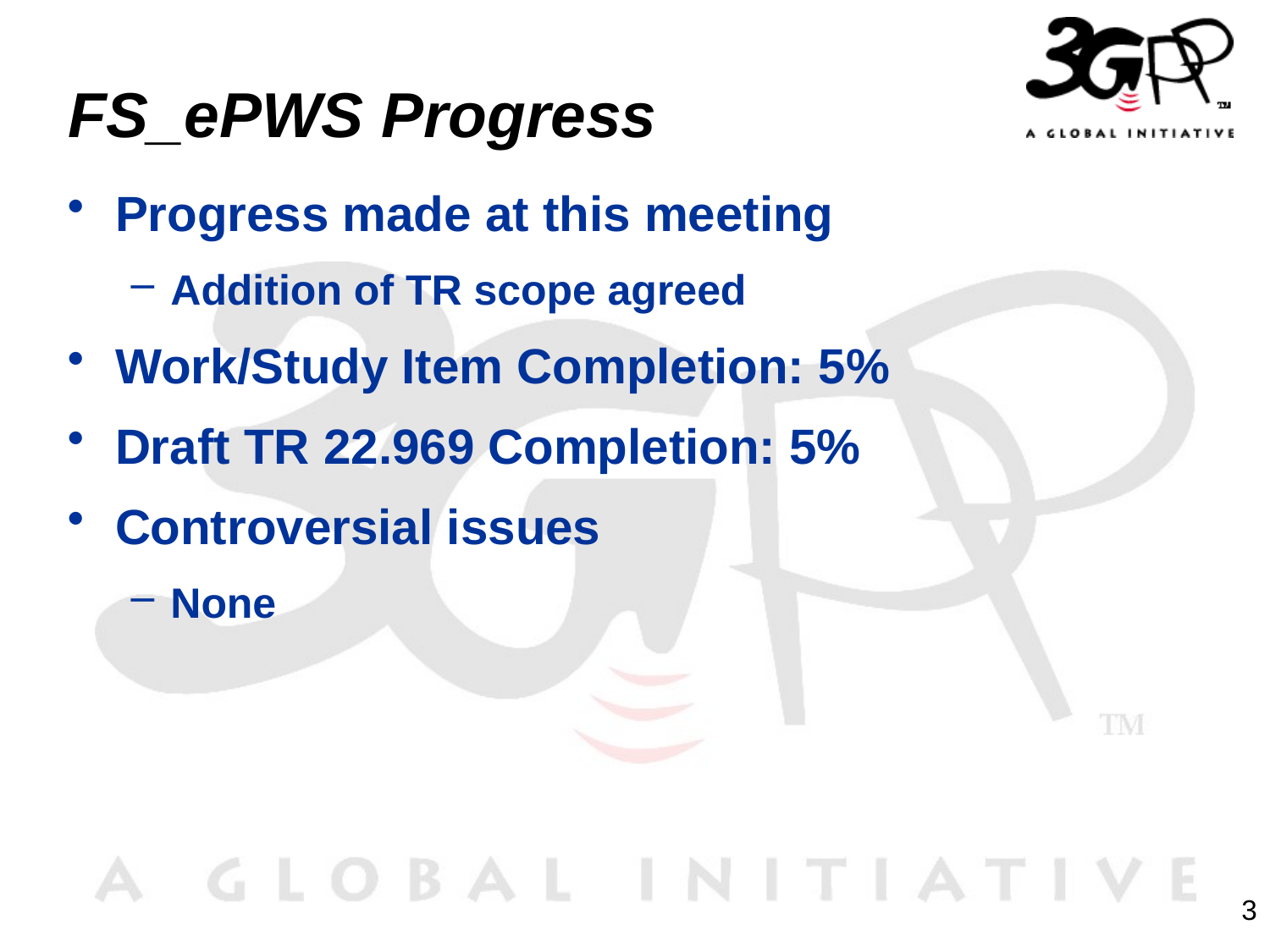

# FS_ePWS Progress
Progress made at this meeting
Addition of TR scope agreed
Work/Study Item Completion: 5%
Draft TR 22.969 Completion: 5%
Controversial issues
None
3